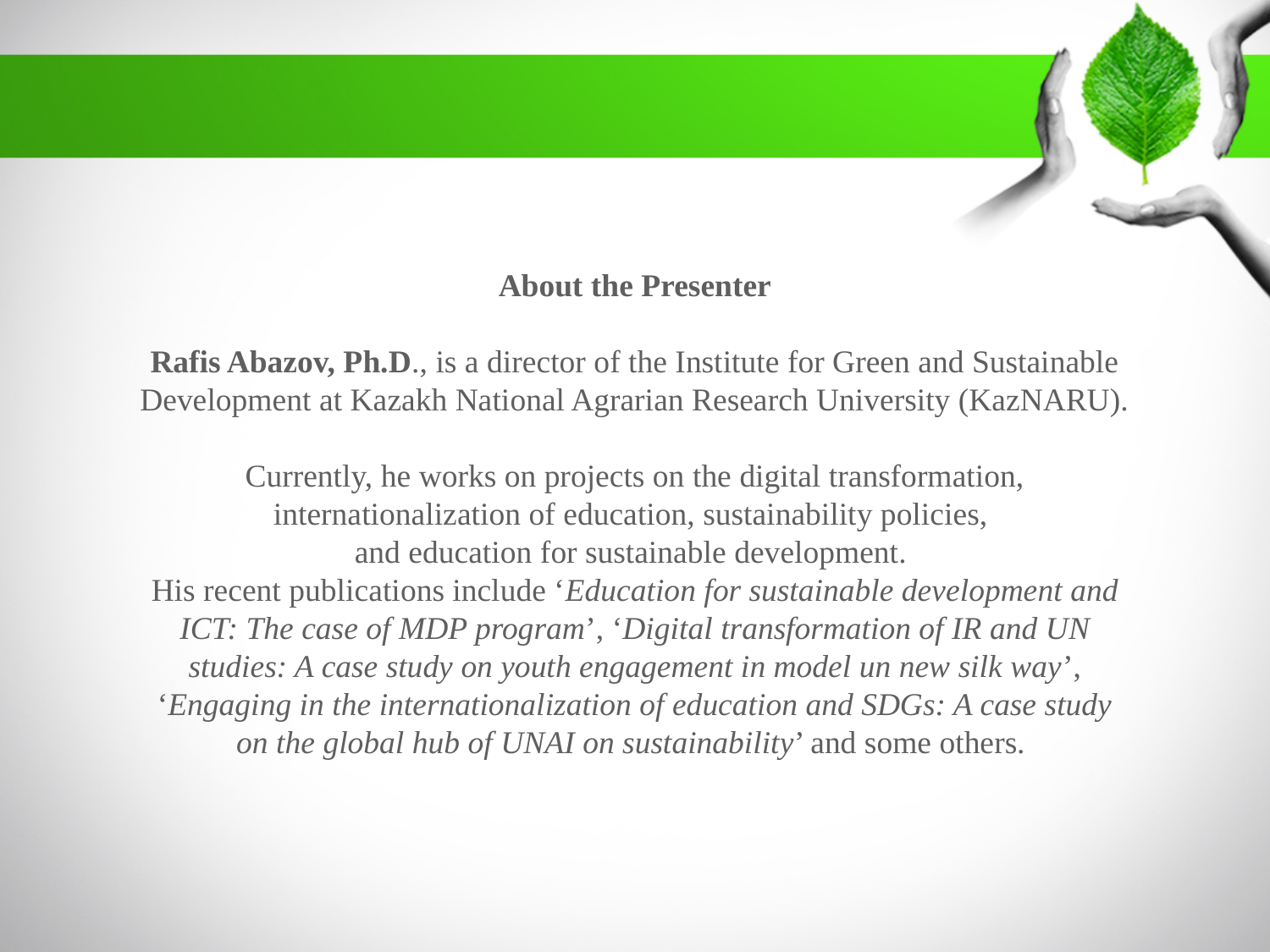

# About the Presenter Rafis Abazov, Ph.D., is a director of the Institute for Green and Sustainable Development at Kazakh National Agrarian Research University (KazNARU). Currently, he works on projects on the digital transformation, internationalization of education, sustainability policies, and education for sustainable development. His recent publications include ‘Education for sustainable development and ICT: The case of MDP program’, ‘Digital transformation of IR and UN studies: A case study on youth engagement in model un new silk way’, ‘Engaging in the internationalization of education and SDGs: A case study on the global hub of UNAI on sustainability’ and some others.